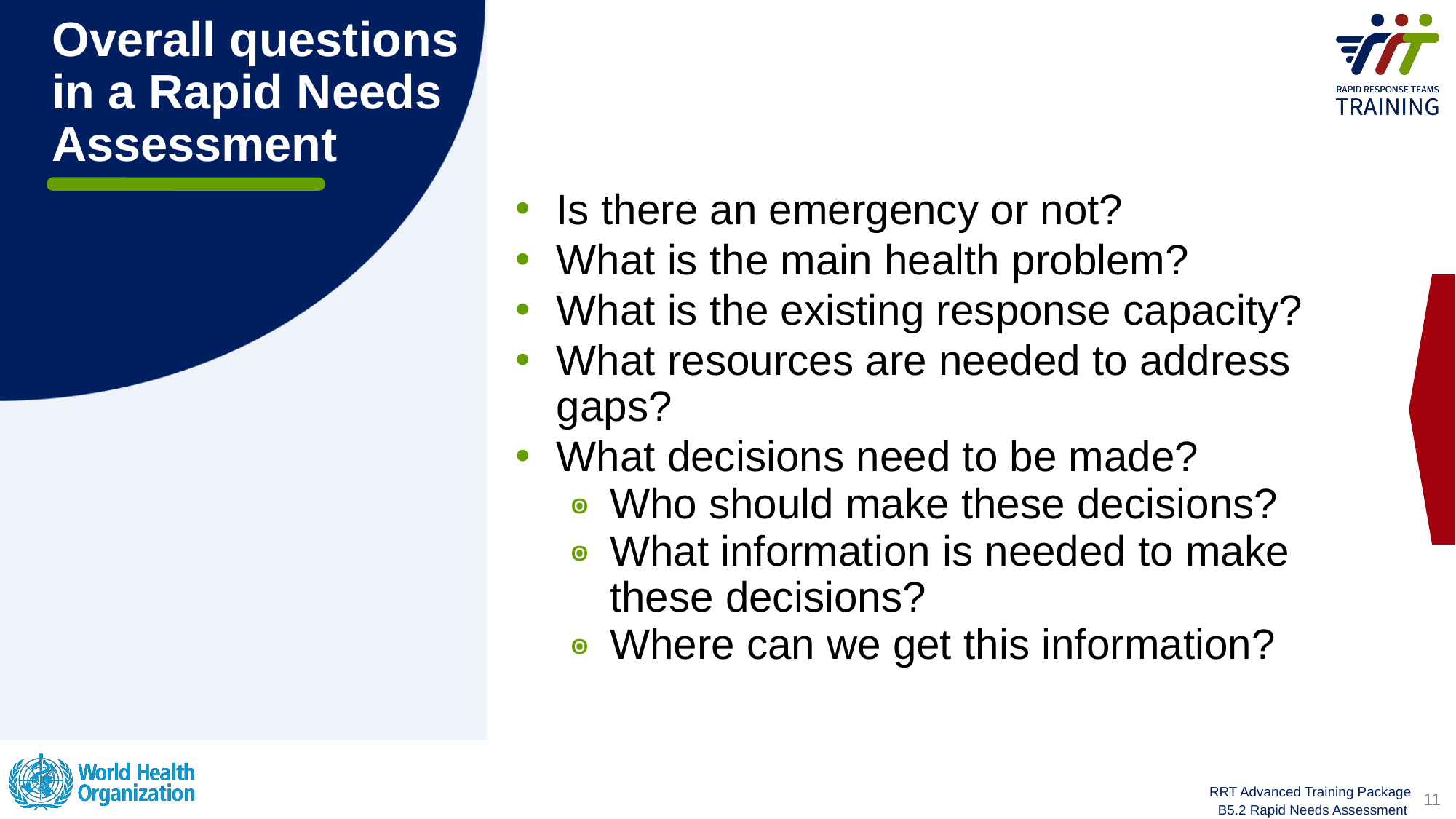

# Overall questions in a Rapid Needs Assessment
Is there an emergency or not?
What is the main health problem?
What is the existing response capacity?
What resources are needed to address gaps?
What decisions need to be made?
Who should make these decisions?
What information is needed to make these decisions?
Where can we get this information?